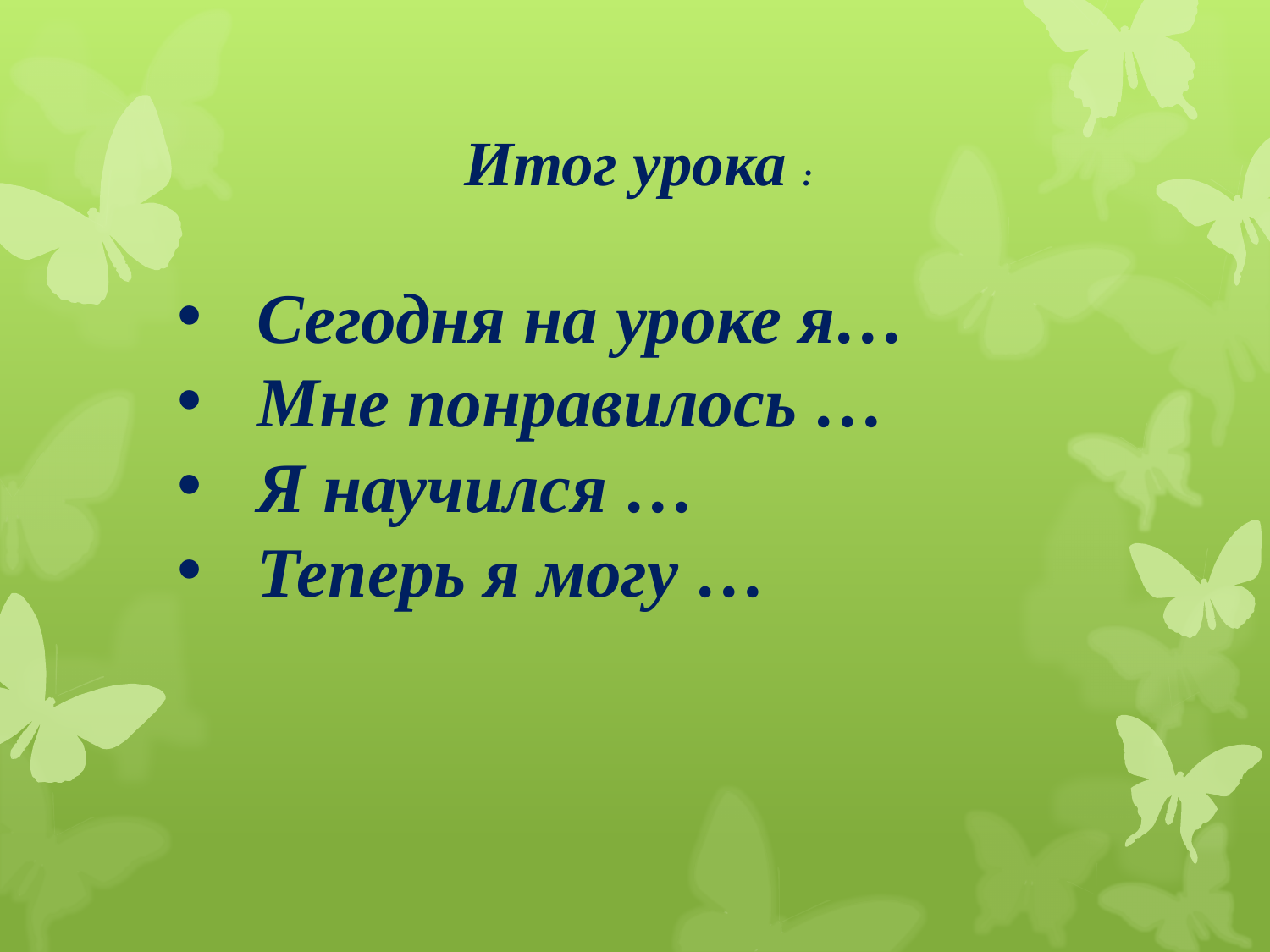

Итог урока :
Сегодня на уроке я…
Мне понравилось …
Я научился …
Теперь я могу …